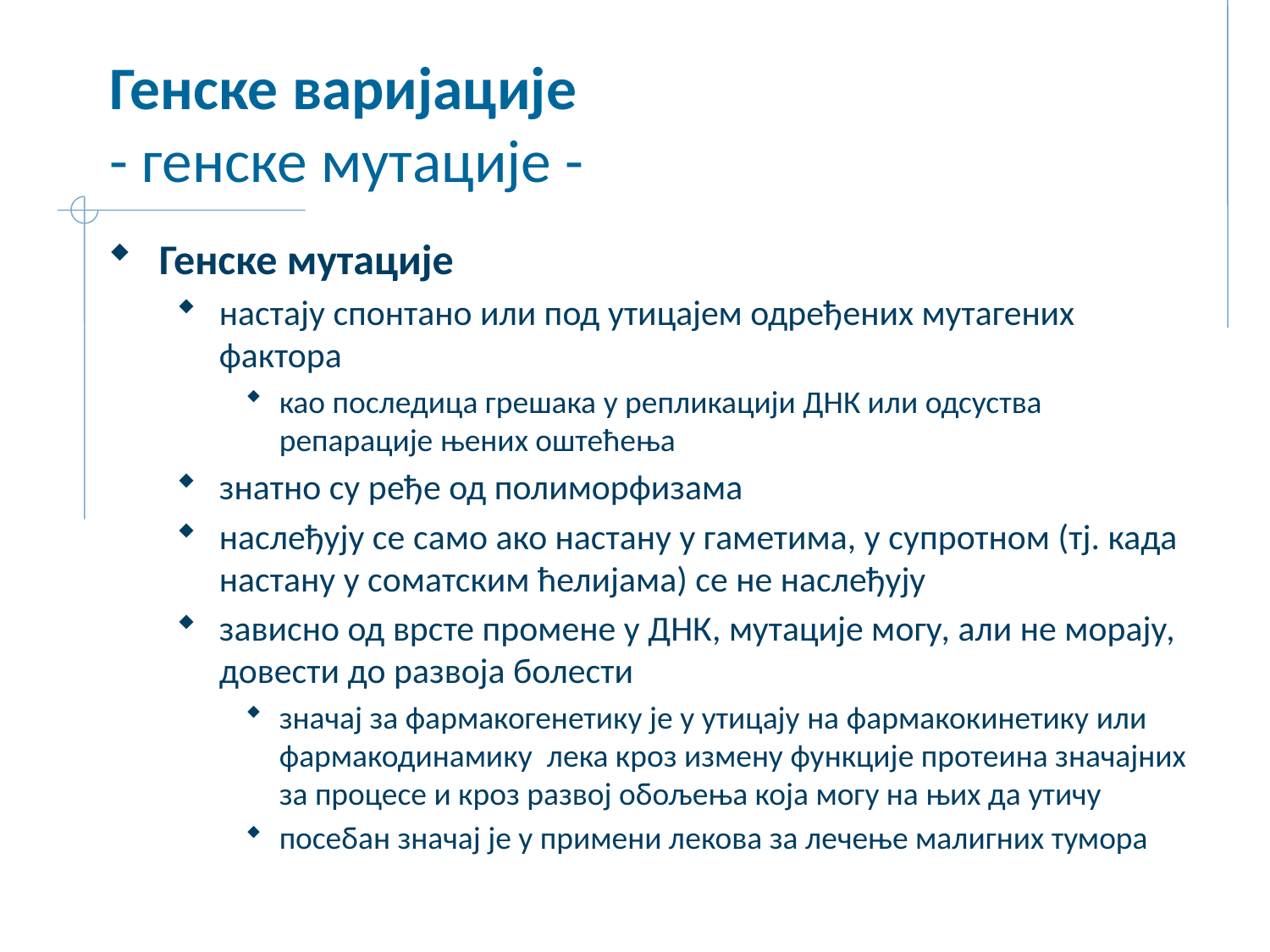

# Генске варијације - генске мутације -
Генске мутације
настају спонтано или под утицајем одређених мутагених фактора
као последица грешака у репликацији ДНК или одсуства репарације њених оштећења
знатно су ређе од полиморфизама
наслеђују се само ако настану у гаметима, у супротном (тј. када настану у соматским ћелијама) се не наслеђују
зависно од врсте промене у ДНК, мутације могу, али не морају, довести до развоја болести
значај за фармакогенетику је у утицају на фармакокинетику или фармакодинамику  лека кроз измену функције протеина значајних за процесе и кроз развој обољења која могу на њих да утичу
посебан значај је у примени лекова за лечење малигних тумора